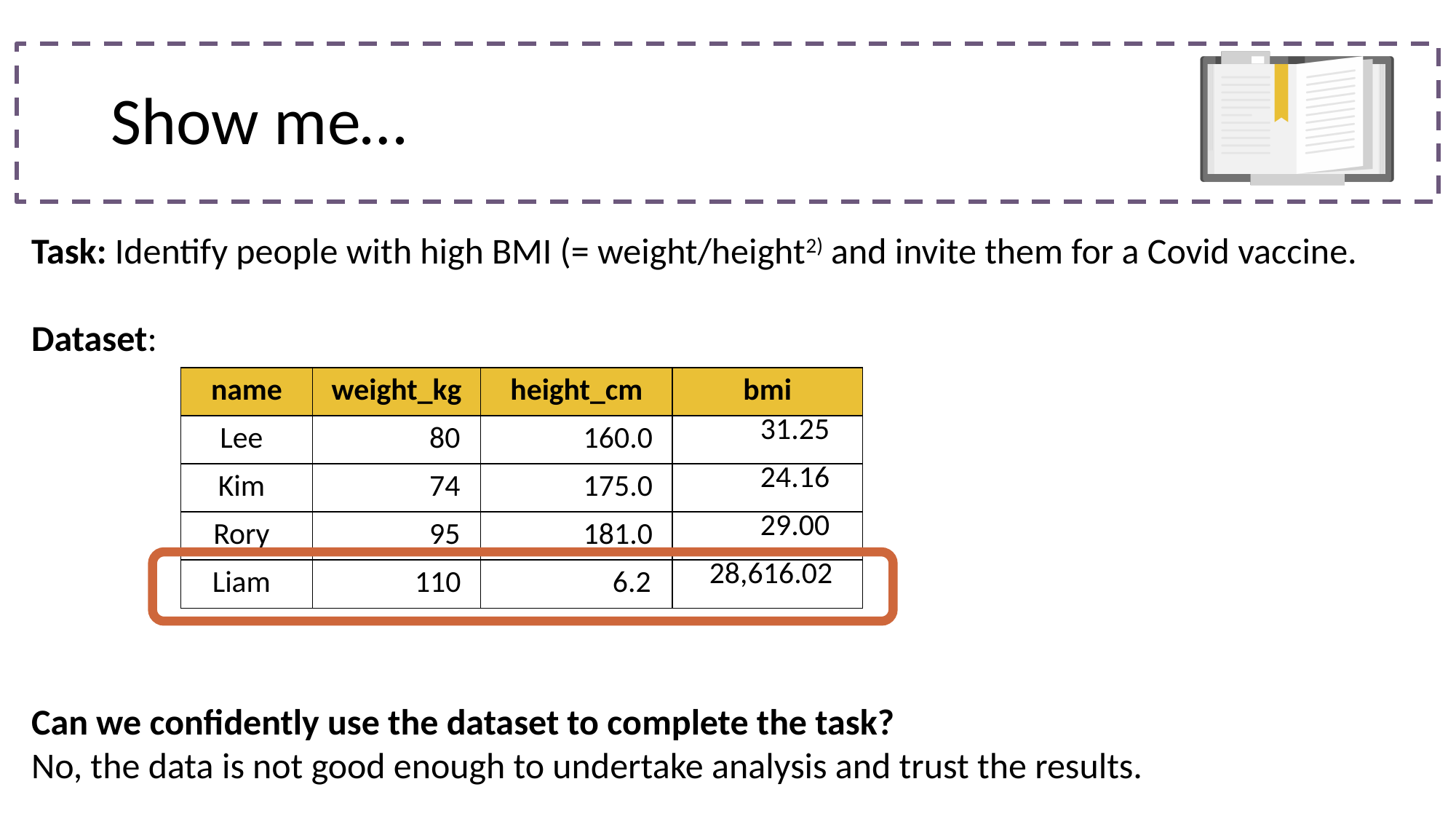

# Show me…
Task: Identify people with high BMI (= weight/height2) and invite them for a Covid vaccine.

Dataset:
| name | weight\_kg | height\_cm | bmi |
| --- | --- | --- | --- |
| Lee | 80 | 160.0 | 31.25 |
| Kim | 74 | 175.0 | 24.16 |
| Rory | 95 | 181.0 | 29.00 |
| Liam | 110 | 6.2 | 28,616.02 |

Can we confidently use the dataset to complete the task?
No, the data is not good enough to undertake analysis and trust the results.